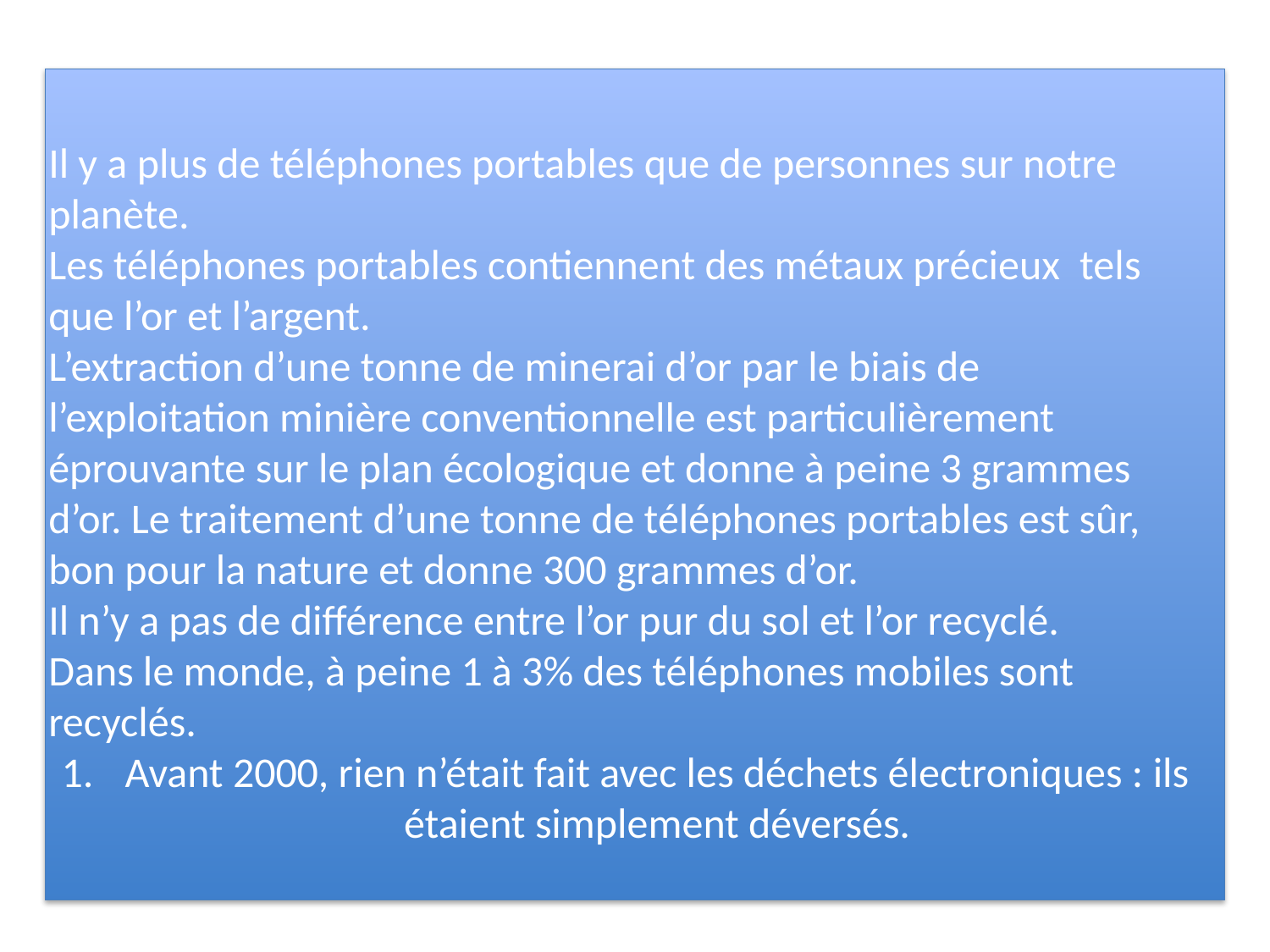

Il y a plus de téléphones portables que de personnes sur notre planète.
Les téléphones portables contiennent des métaux précieux  tels que l’or et l’argent.
L’extraction d’une tonne de minerai d’or par le biais de l’exploitation minière conventionnelle est particulièrement éprouvante sur le plan écologique et donne à peine 3 grammes d’or. Le traitement d’une tonne de téléphones portables est sûr, bon pour la nature et donne 300 grammes d’or.
Il n’y a pas de différence entre l’or pur du sol et l’or recyclé.
Dans le monde, à peine 1 à 3% des téléphones mobiles sont recyclés.
Avant 2000, rien n’était fait avec les déchets électroniques : ils étaient simplement déversés.